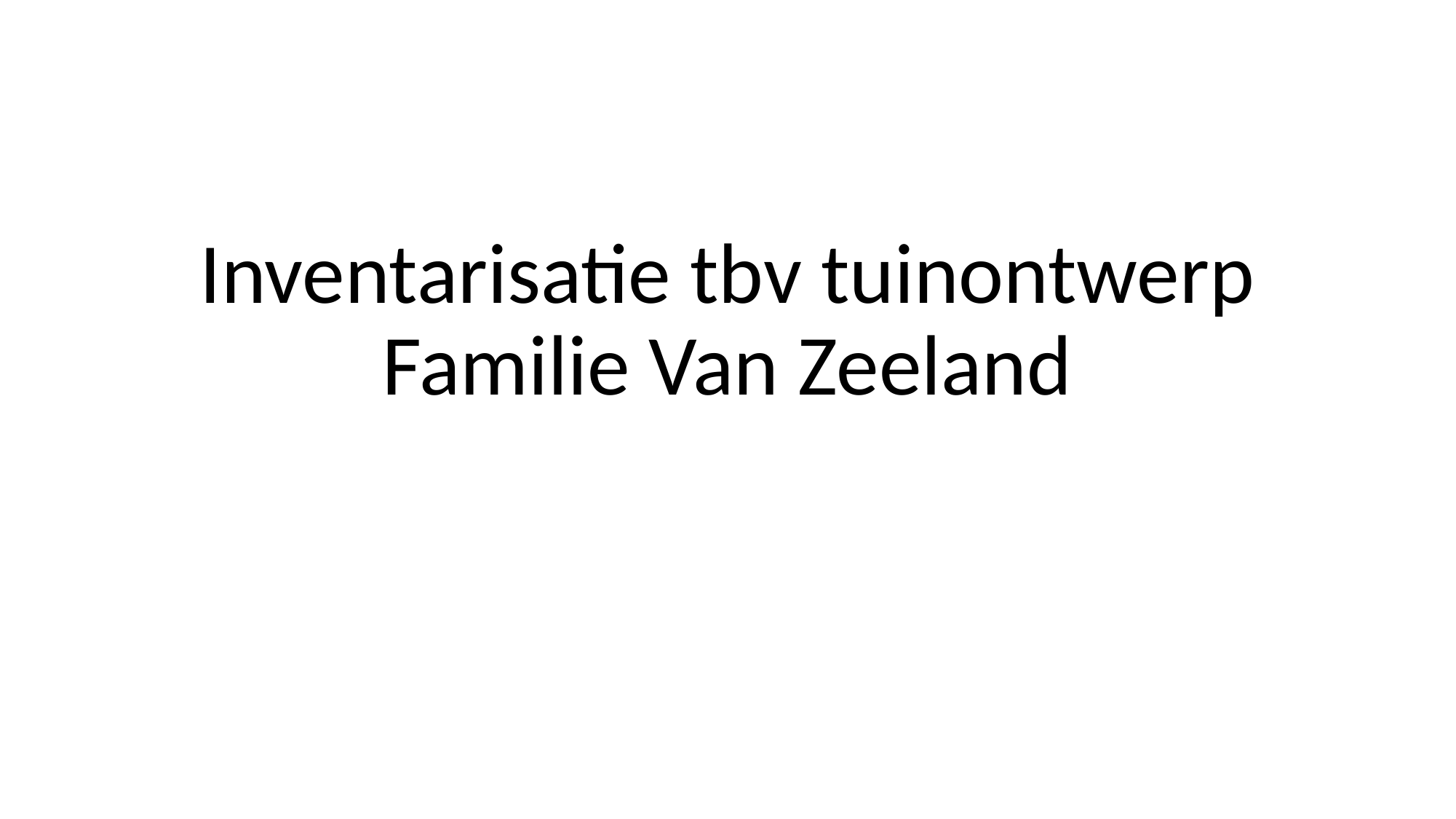

# Inventarisatie tbv tuinontwerp Familie Van Zeeland